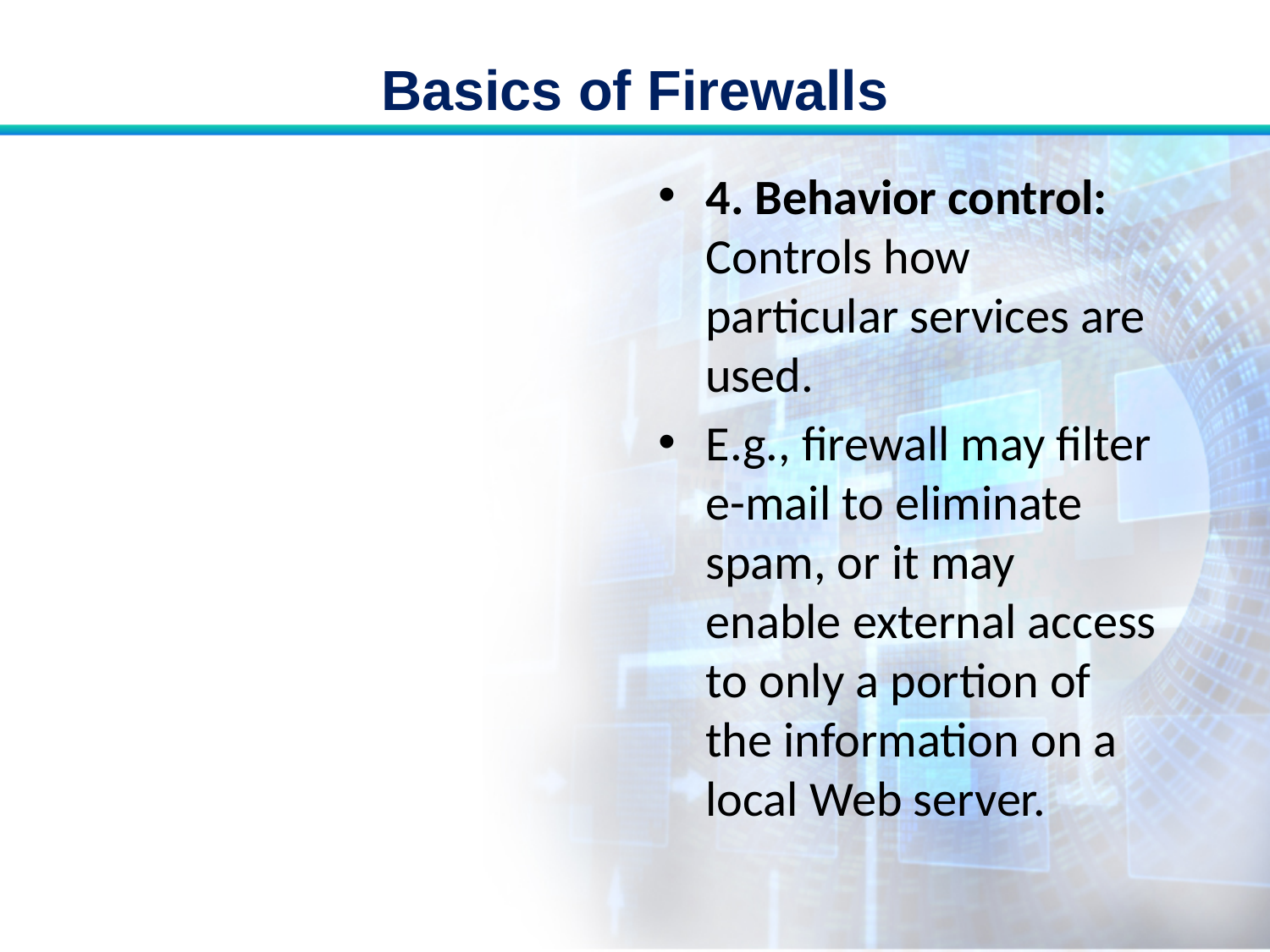

# Basics of Firewalls
4. Behavior control: Controls how particular services are used.
E.g., firewall may filter e-mail to eliminate spam, or it may enable external access to only a portion of the information on a local Web server.